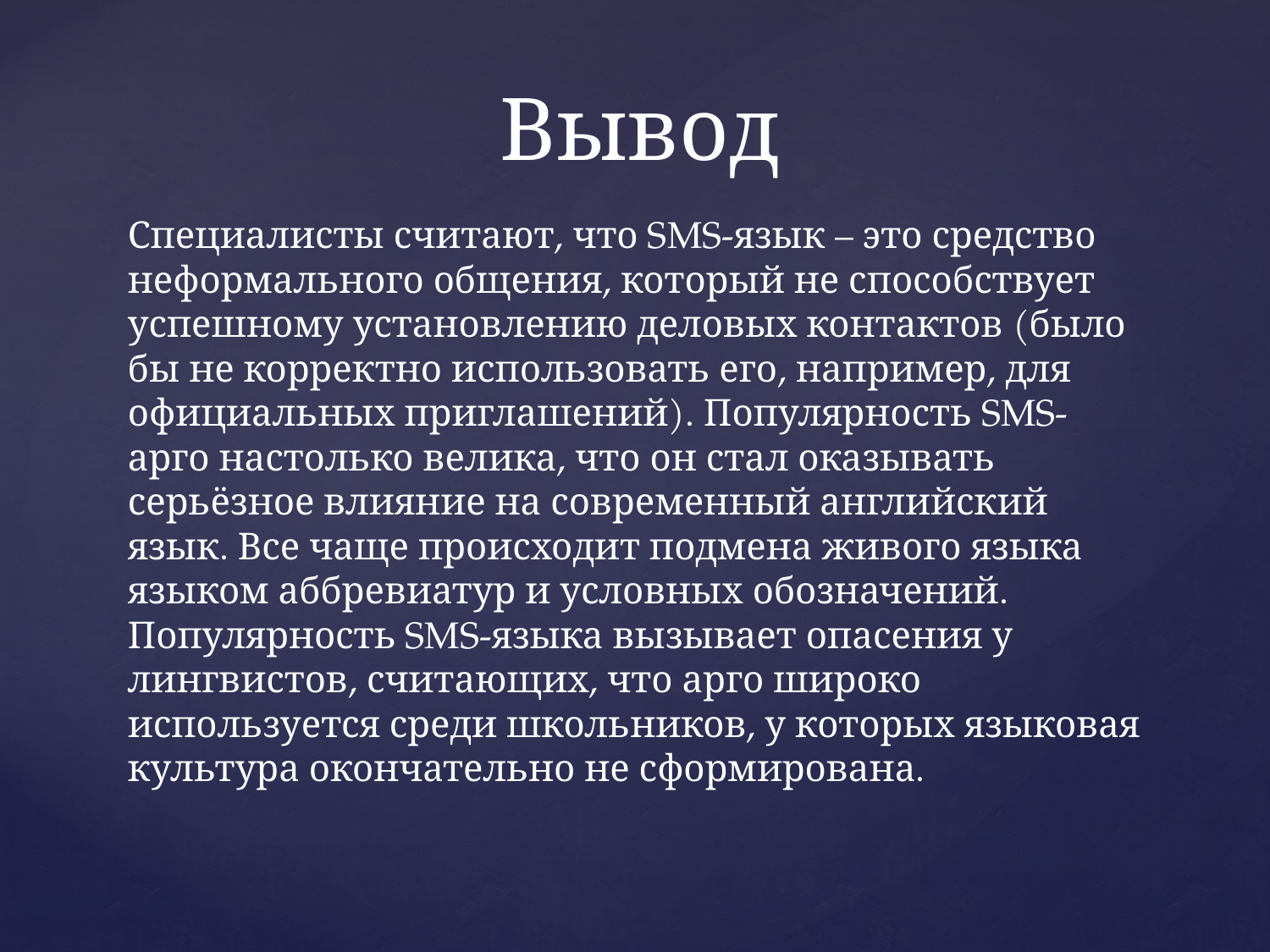

# Вывод
Специалисты считают, что SMS-язык – это средство неформального общения, который не способствует успешному установлению деловых контактов (было бы не корректно использовать его, например, для официальных приглашений). Популярность SMS-арго настолько велика, что он стал оказывать серьёзное влияние на современный английский язык. Все чаще происходит подмена живого языка языком аббревиатур и условных обозначений. Популярность SMS-языка вызывает опасения у лингвистов, считающих, что арго широко используется среди школьников, у которых языковая культура окончательно не сформирована.